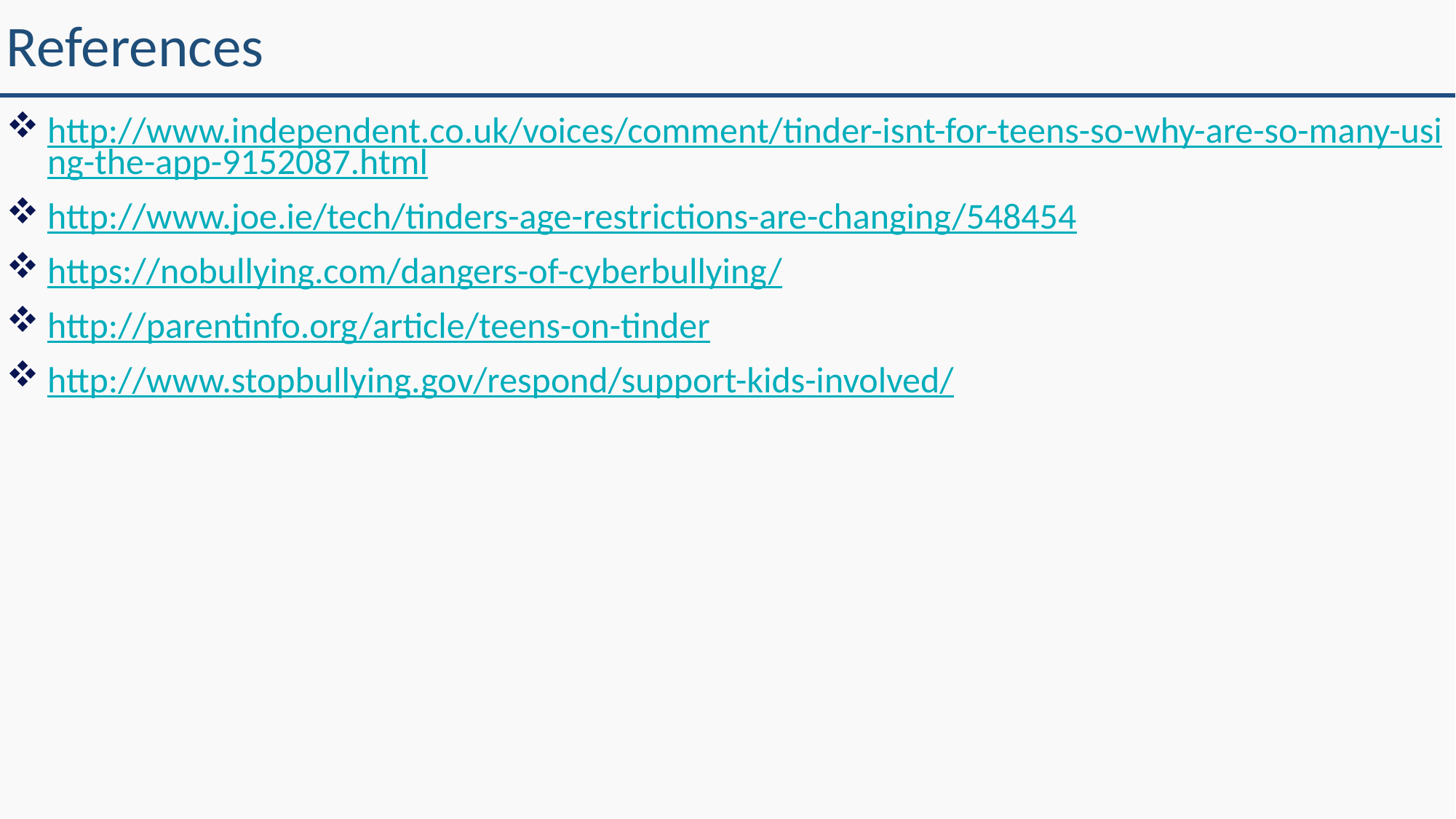

# References
http://www.independent.co.uk/voices/comment/tinder-isnt-for-teens-so-why-are-so-many-using-the-app-9152087.html
http://www.joe.ie/tech/tinders-age-restrictions-are-changing/548454
https://nobullying.com/dangers-of-cyberbullying/
http://parentinfo.org/article/teens-on-tinder
http://www.stopbullying.gov/respond/support-kids-involved/